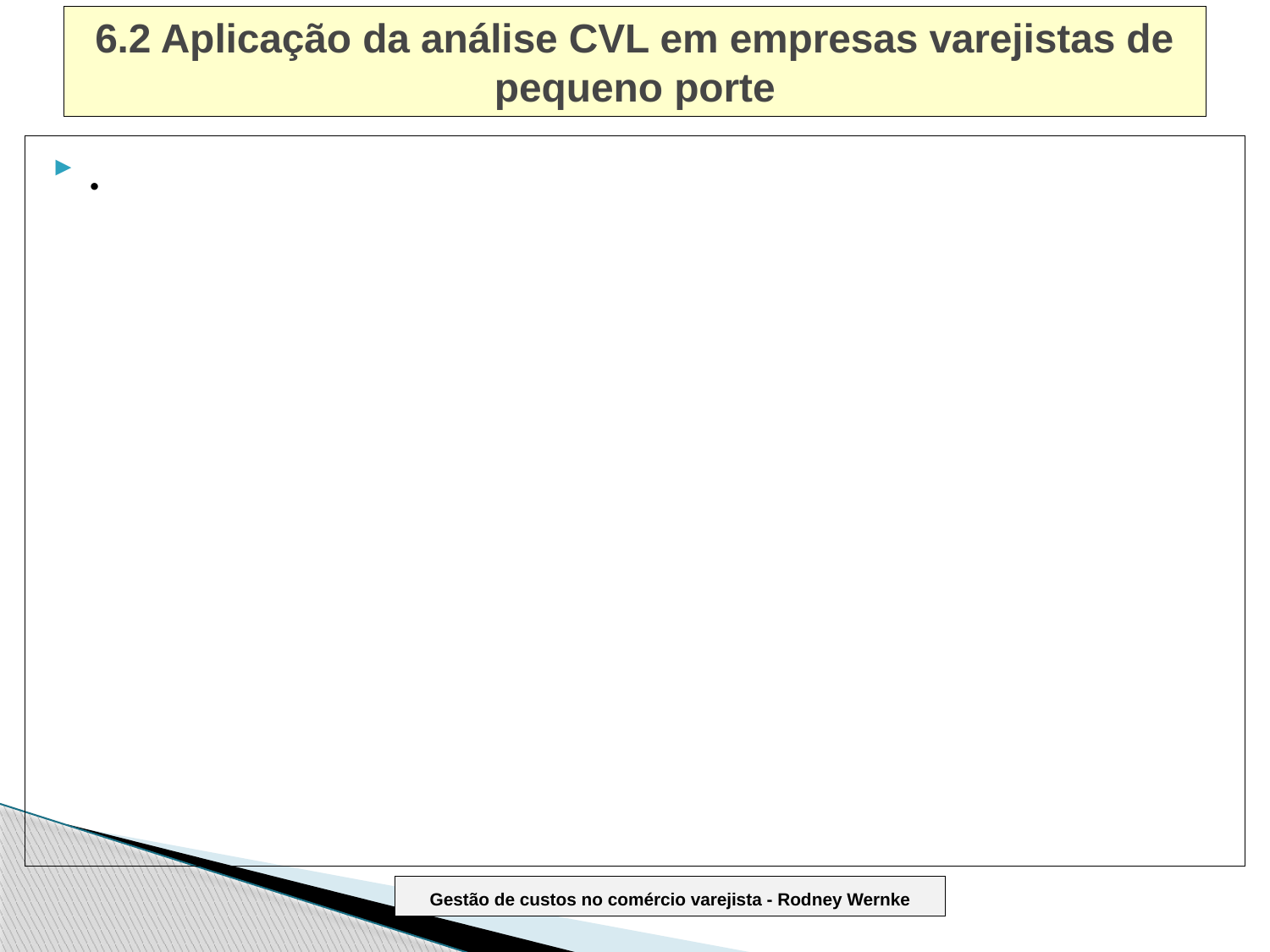

# 6.2 Aplicação da análise CVL em empresas varejistas de pequeno porte
.
Gestão de custos no comércio varejista - Rodney Wernke